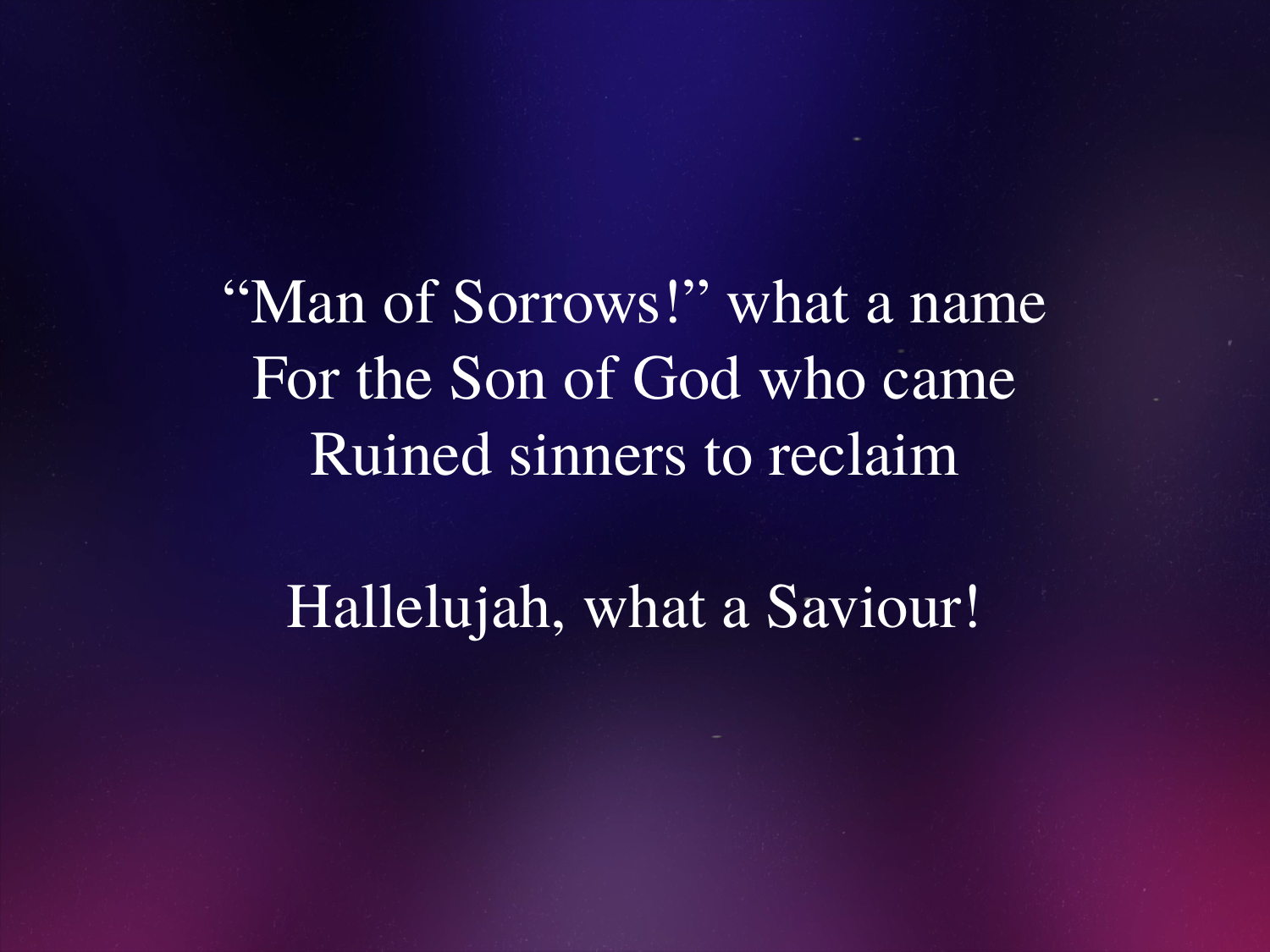

# “Man of Sorrows!” what a name For the Son of God who came Ruined sinners to reclaim Hallelujah, what a Saviour!